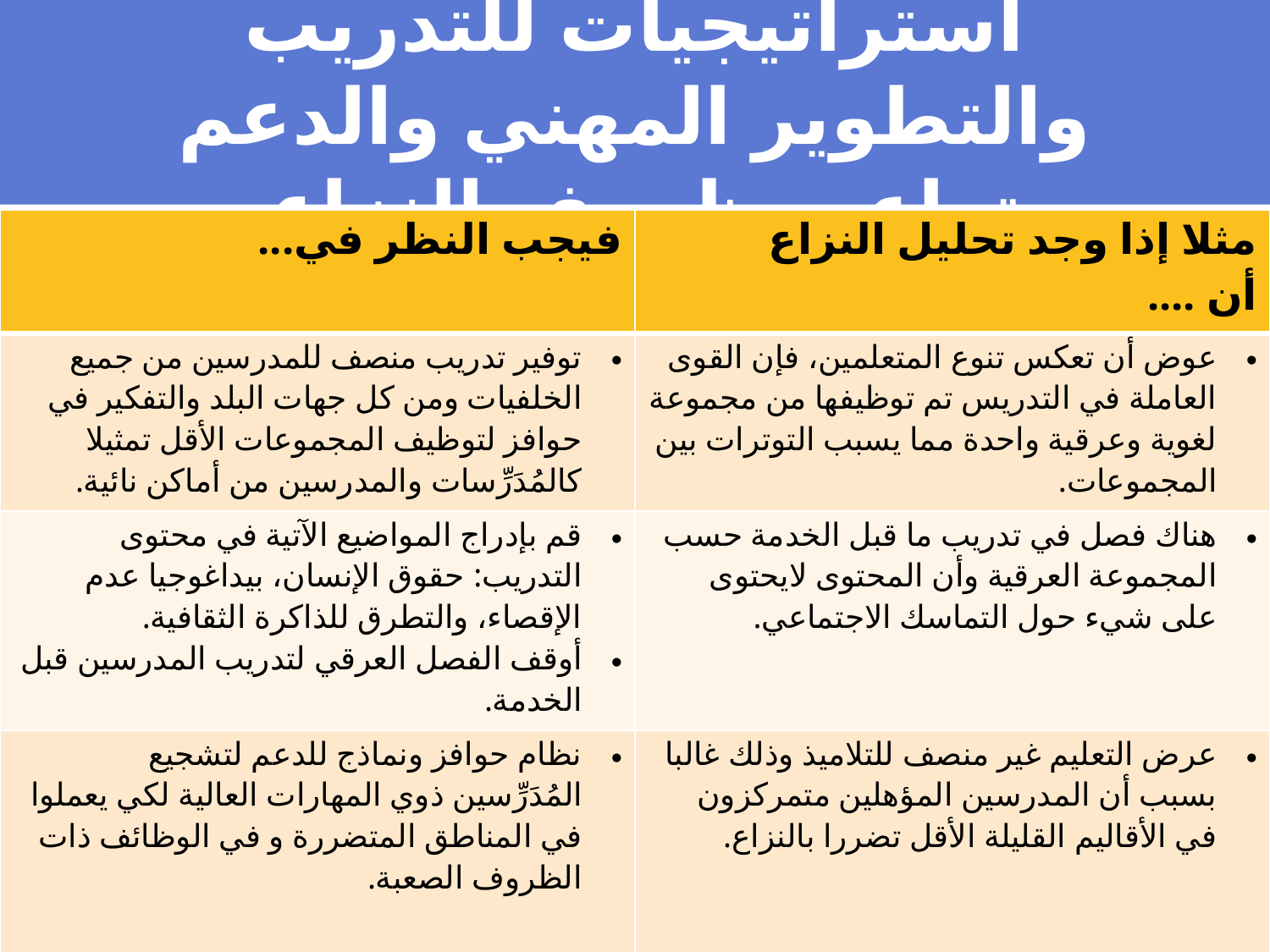

# استراتيجيات للتدريب والتطوير المهني والدعم تراعي ظروف النزاع
| فيجب النظر في... | مثلا إذا وجد تحليل النزاع أن .... |
| --- | --- |
| توفير تدريب منصف للمدرسين من جميع الخلفيات ومن كل جهات البلد والتفكير في حوافز لتوظيف المجموعات الأقل تمثيلا كالمُدَرِّسات والمدرسين من أماكن نائية. | عوض أن تعكس تنوع المتعلمين، فإن القوى العاملة في التدريس تم توظيفها من مجموعة لغوية وعرقية واحدة مما يسبب التوترات بين المجموعات. |
| قم بإدراج المواضيع الآتية في محتوى التدريب: حقوق الإنسان، بيداغوجيا عدم الإقصاء، والتطرق للذاكرة الثقافية. أوقف الفصل العرقي لتدريب المدرسين قبل الخدمة. | هناك فصل في تدريب ما قبل الخدمة حسب المجموعة العرقية وأن المحتوى لايحتوى على شيء حول التماسك الاجتماعي. |
| نظام حوافز ونماذج للدعم لتشجيع المُدَرِّسين ذوي المهارات العالية لكي يعملوا في المناطق المتضررة و في الوظائف ذات الظروف الصعبة. | عرض التعليم غير منصف للتلاميذ وذلك غالبا بسبب أن المدرسين المؤهلين متمركزون في الأقاليم القليلة الأقل تضررا بالنزاع. |